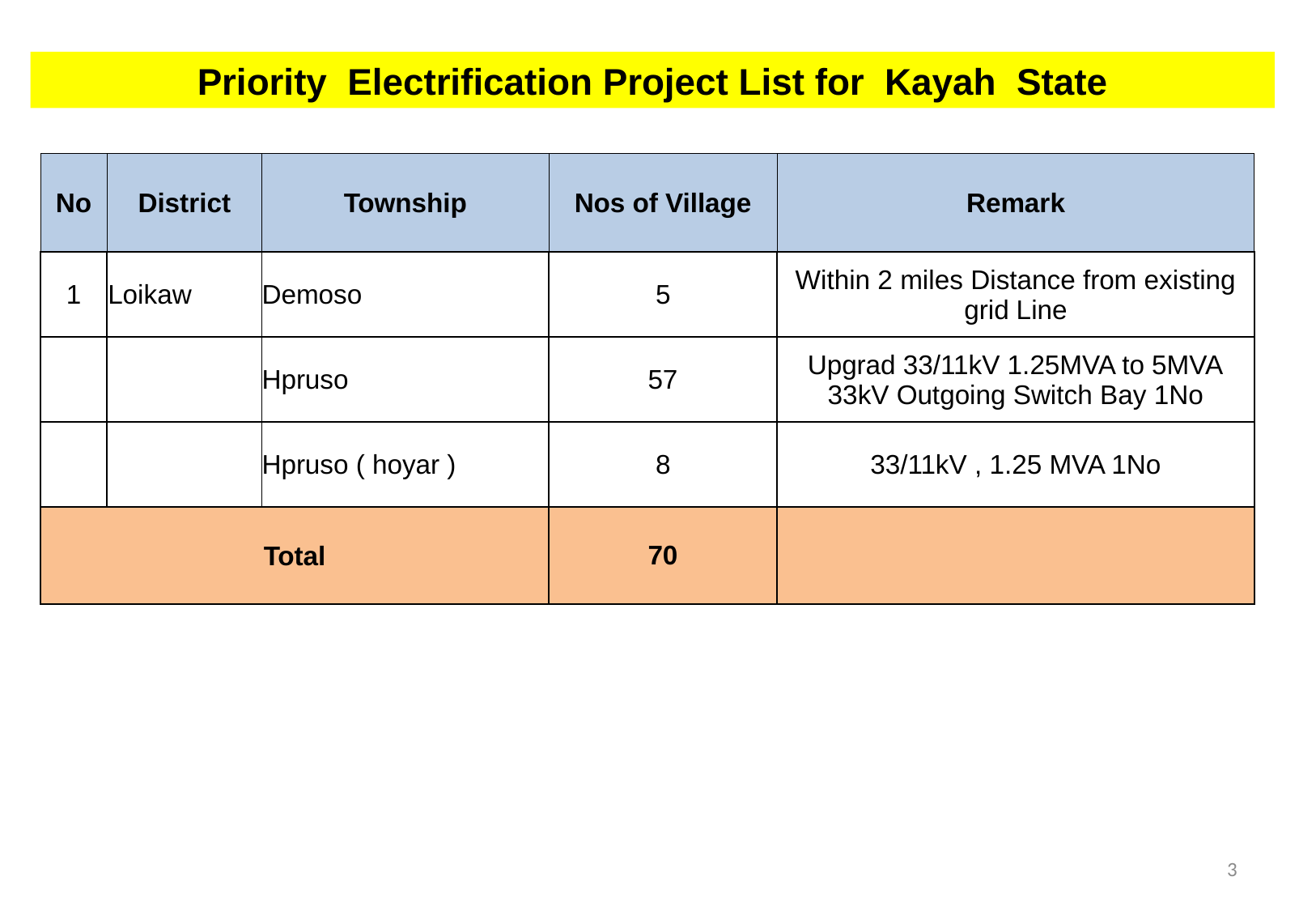

Priority  Electrification Project List for  Kayah  State
| No | District | Township | Nos of Village | Remark |
| --- | --- | --- | --- | --- |
| 1 | Loikaw | Demoso | 5 | Within 2 miles Distance from existing grid Line |
|  |  | Hpruso | 57 | Upgrad 33/11kV 1.25MVA to 5MVA 33kV Outgoing Switch Bay 1No |
|  |  | Hpruso ( hoyar ) | 8 | 33/11kV , 1.25 MVA 1No |
| Total |  |  | 70 |  |
3